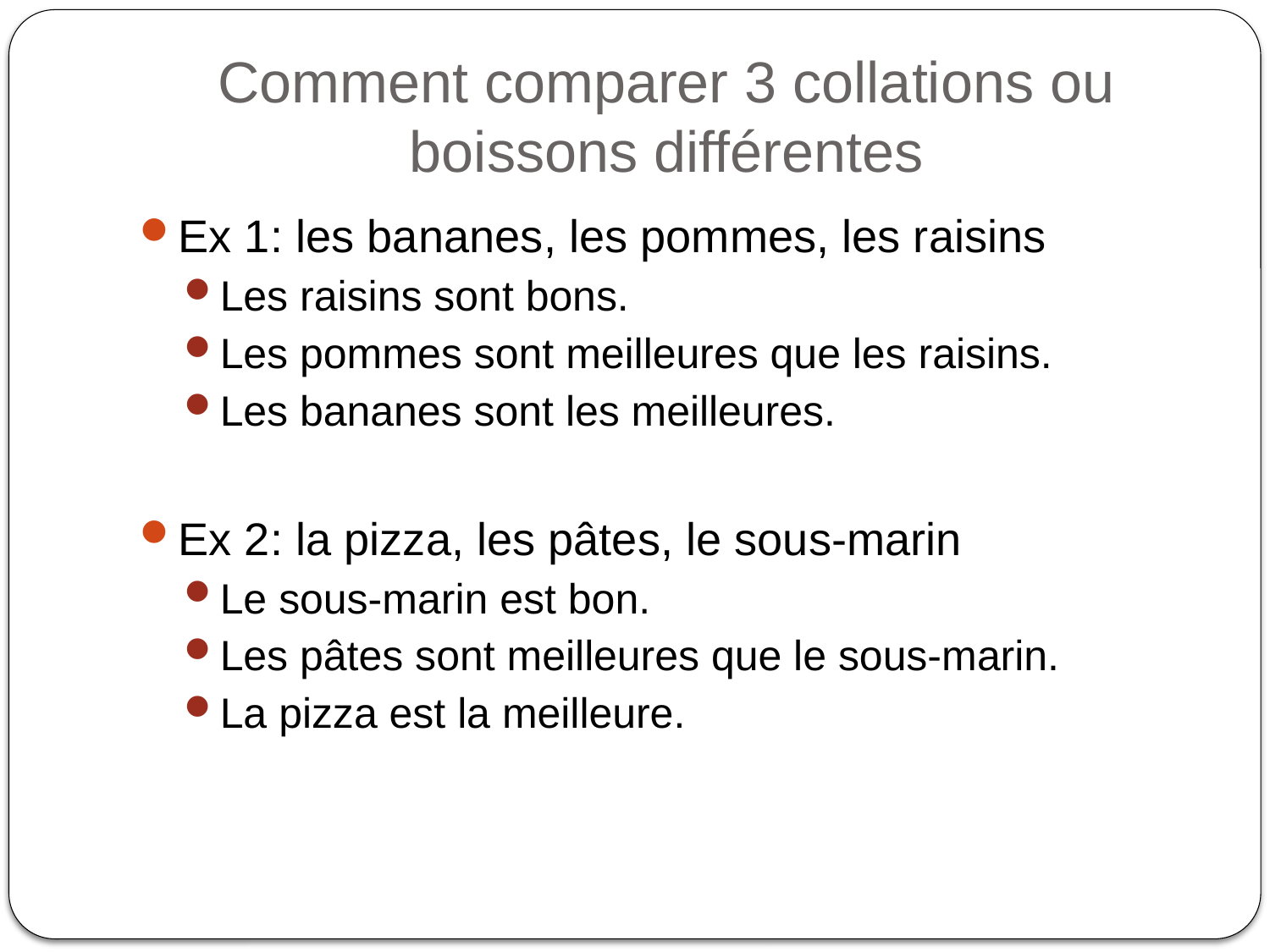

# Comment comparer 3 collations ou boissons différentes
Ex 1: les bananes, les pommes, les raisins
Les raisins sont bons.
Les pommes sont meilleures que les raisins.
Les bananes sont les meilleures.

Ex 2: la pizza, les pâtes, le sous-marin
Le sous-marin est bon.
Les pâtes sont meilleures que le sous-marin.
La pizza est la meilleure.